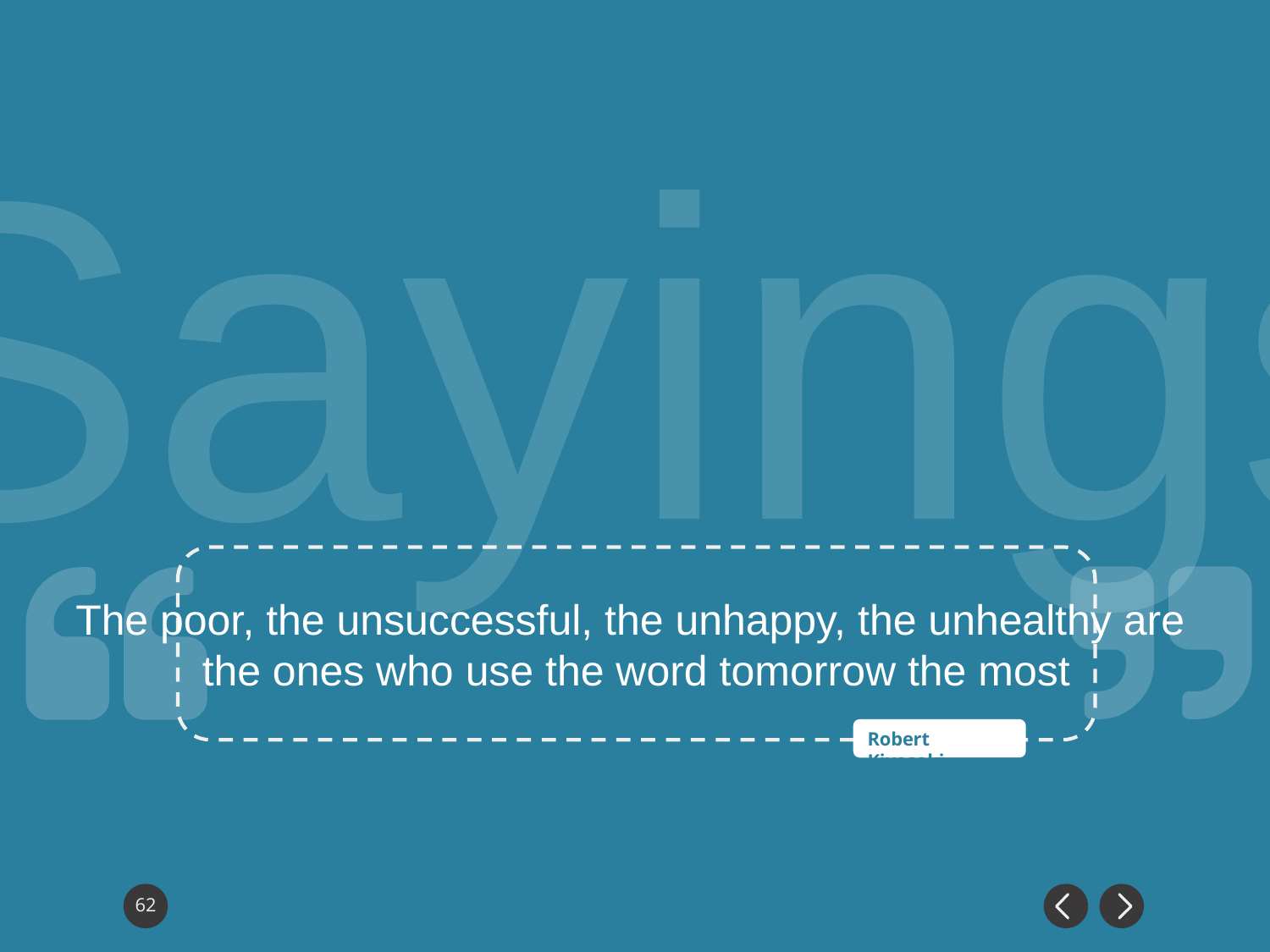

Sayings

The poor, the unsuccessful, the unhappy, the unhealthy are
the ones who use the word tomorrow the most
Robert Kiyosaki